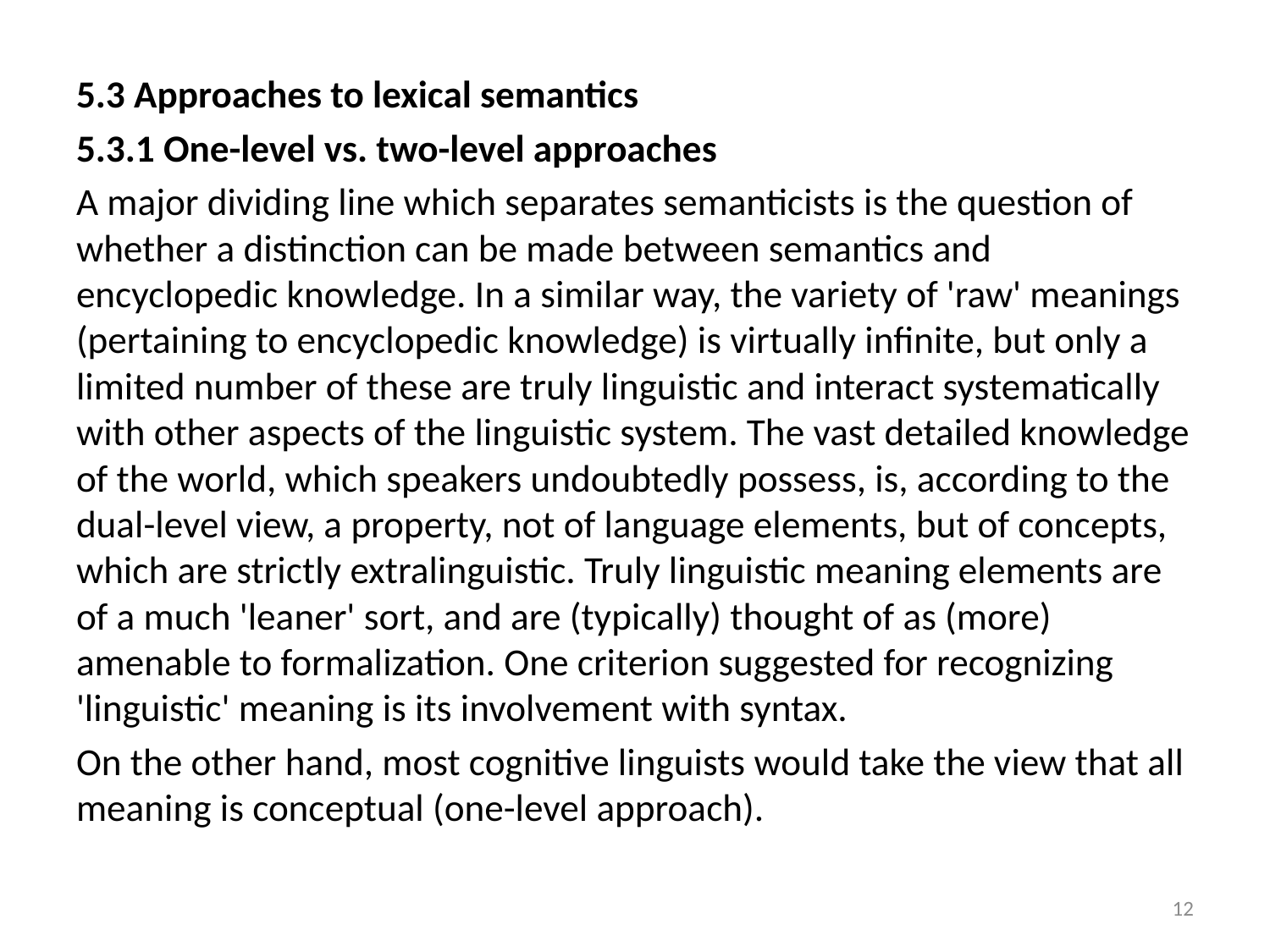

5.3 Approaches to lexical semantics
5.3.1 One-level vs. two-level approaches
A major dividing line which separates semanticists is the question of whether a distinction can be made between semantics and encyclopedic knowledge. In a similar way, the variety of 'raw' meanings (pertaining to encyclopedic knowledge) is virtually infinite, but only a limited number of these are truly linguistic and interact systematically with other aspects of the linguistic system. The vast detailed knowledge of the world, which speakers undoubtedly possess, is, according to the dual-level view, a property, not of language elements, but of concepts, which are strictly extralinguistic. Truly linguistic meaning elements are of a much 'leaner' sort, and are (typically) thought of as (more) amenable to formalization. One criterion suggested for recognizing 'linguistic' meaning is its involvement with syntax.
On the other hand, most cognitive linguists would take the view that all meaning is conceptual (one-level approach).

12